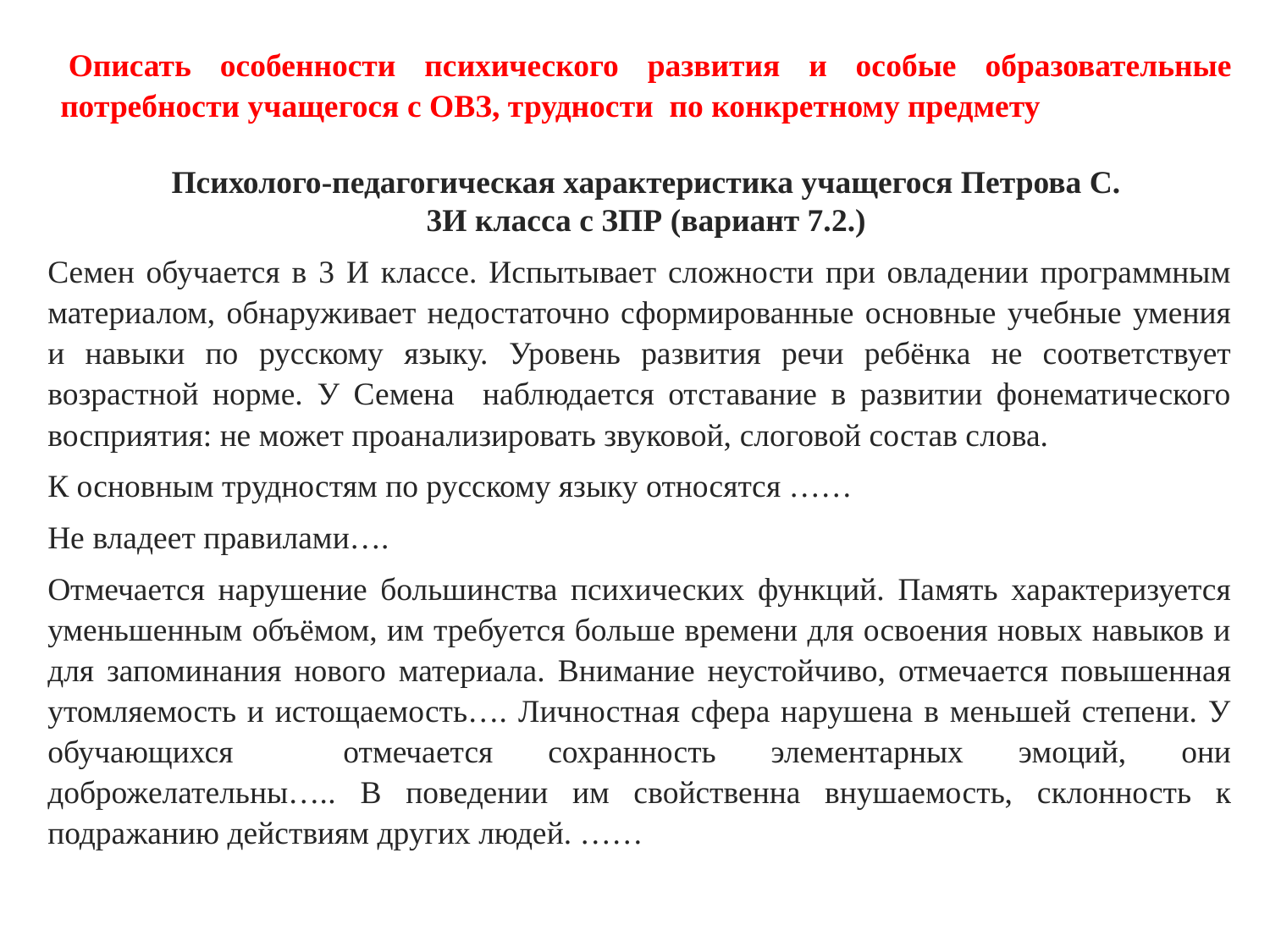

Описать особенности психического развития и особые образовательные потребности учащегося с ОВЗ, трудности  по конкретному предмету

Психолого-педагогическая характеристика учащегося Петрова С.
3И класса с ЗПР (вариант 7.2.)
Семен обучается в 3 И классе. Испытывает сложности при овладении программным материалом, обнаруживает недостаточно сформированные основные учебные умения и навыки по русскому языку. Уровень развития речи ребёнка не соответствует возрастной норме. У Семена  наблюдается отставание в развитии фонематического восприятия: не может проанализировать звуковой, слоговой состав слова.
К основным трудностям по русскому языку относятся ……
Не владеет правилами….
Отмечается нарушение большинства психических функций. Память характеризуется уменьшенным объёмом, им требуется больше времени для освоения новых навыков и для запоминания нового материала. Внимание неустойчиво, отмечается повышенная утомляемость и истощаемость…. Личностная сфера нарушена в меньшей степени. У обучающихся  отмечается сохранность элементарных эмоций, они доброжелательны….. В поведении им свойственна внушаемость, склонность к подражанию действиям других людей. ……